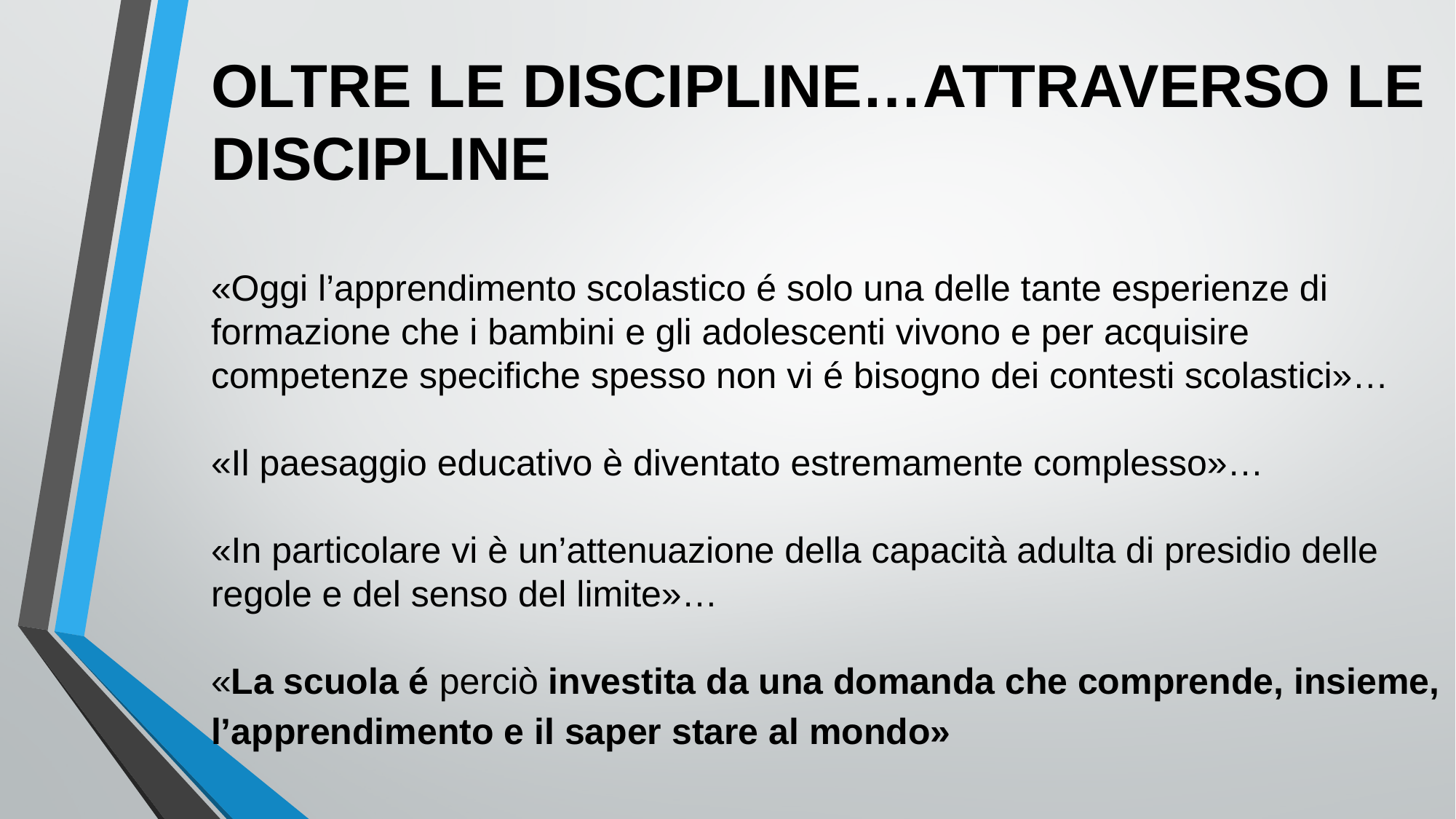

# OLTRE LE DISCIPLINE…ATTRAVERSO LE DISCIPLINE «Oggi l’apprendimento scolastico é solo una delle tante esperienze di formazione che i bambini e gli adolescenti vivono e per acquisire competenze specifiche spesso non vi é bisogno dei contesti scolastici»… «Il paesaggio educativo è diventato estremamente complesso»… «In particolare vi è un’attenuazione della capacità adulta di presidio delle regole e del senso del limite»… «La scuola é perciò investita da una domanda che comprende, insieme, l’apprendimento e il saper stare al mondo»